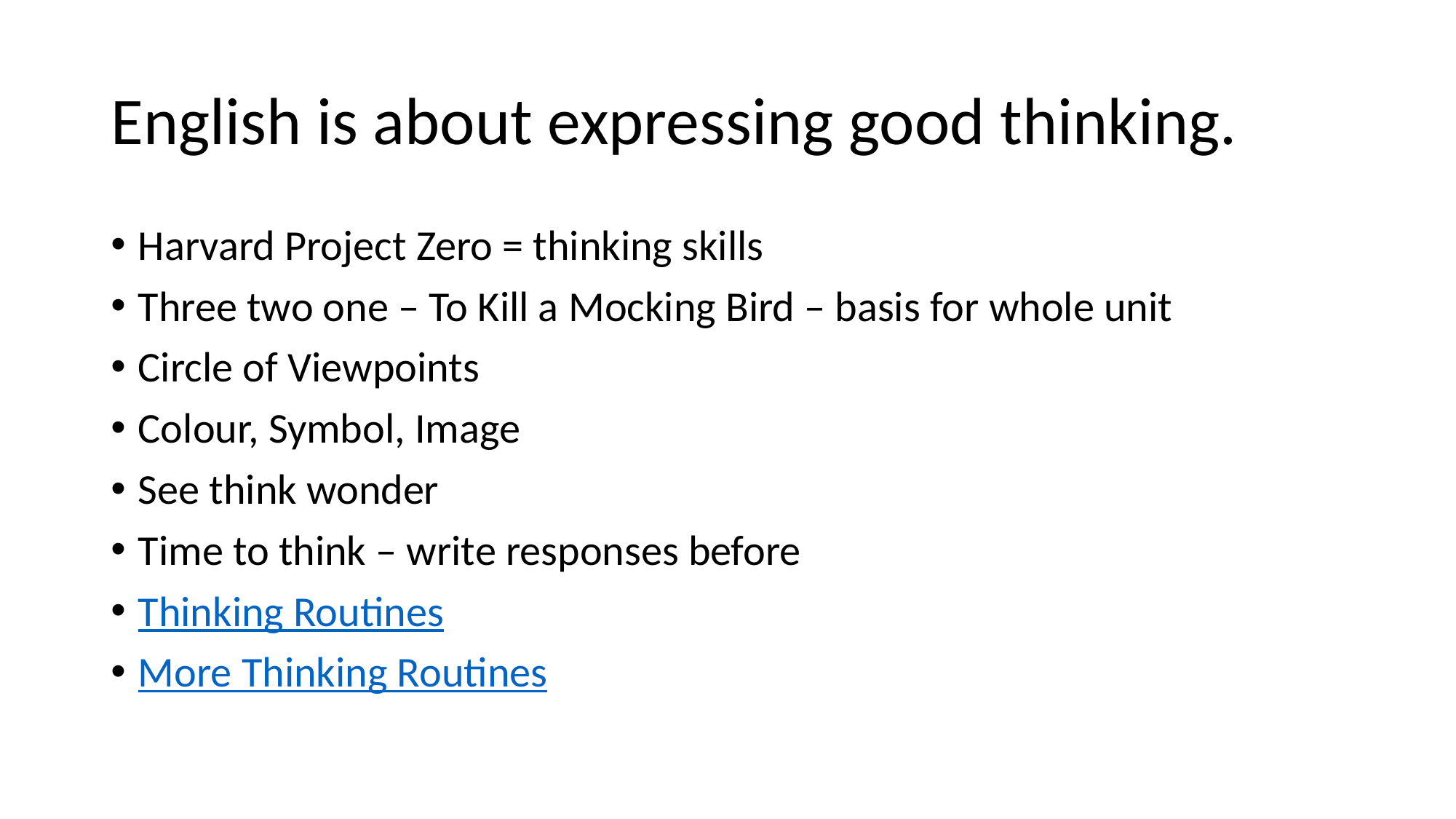

# English is about expressing good thinking.
Harvard Project Zero = thinking skills
Three two one – To Kill a Mocking Bird – basis for whole unit
Circle of Viewpoints
Colour, Symbol, Image
See think wonder
Time to think – write responses before
Thinking Routines
More Thinking Routines